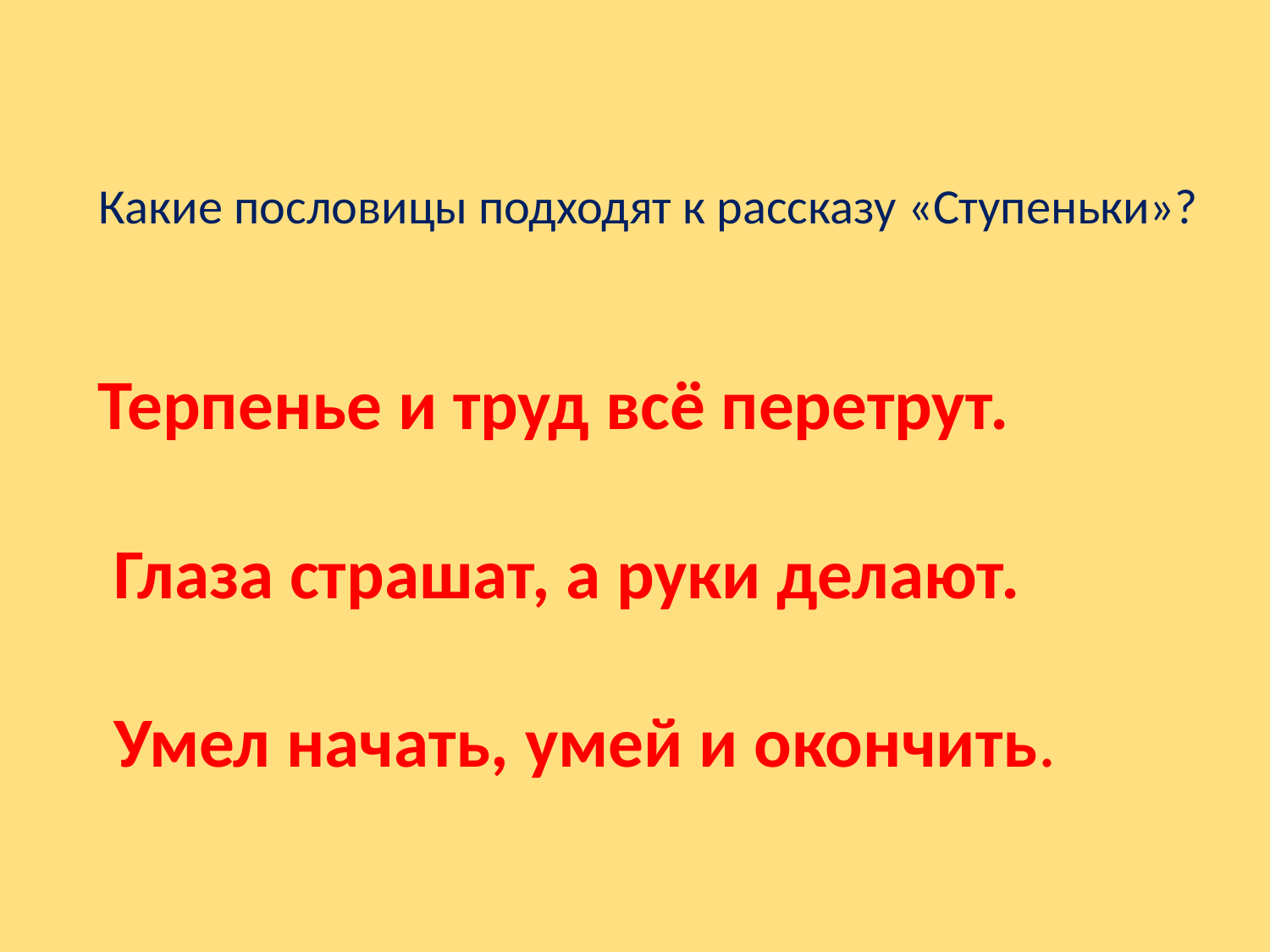

Какие пословицы подходят к рассказу «Ступеньки»?

 Терпенье и труд всё перетрут.

  Глаза страшат, а руки делают.

  Умел начать, умей и окончить.